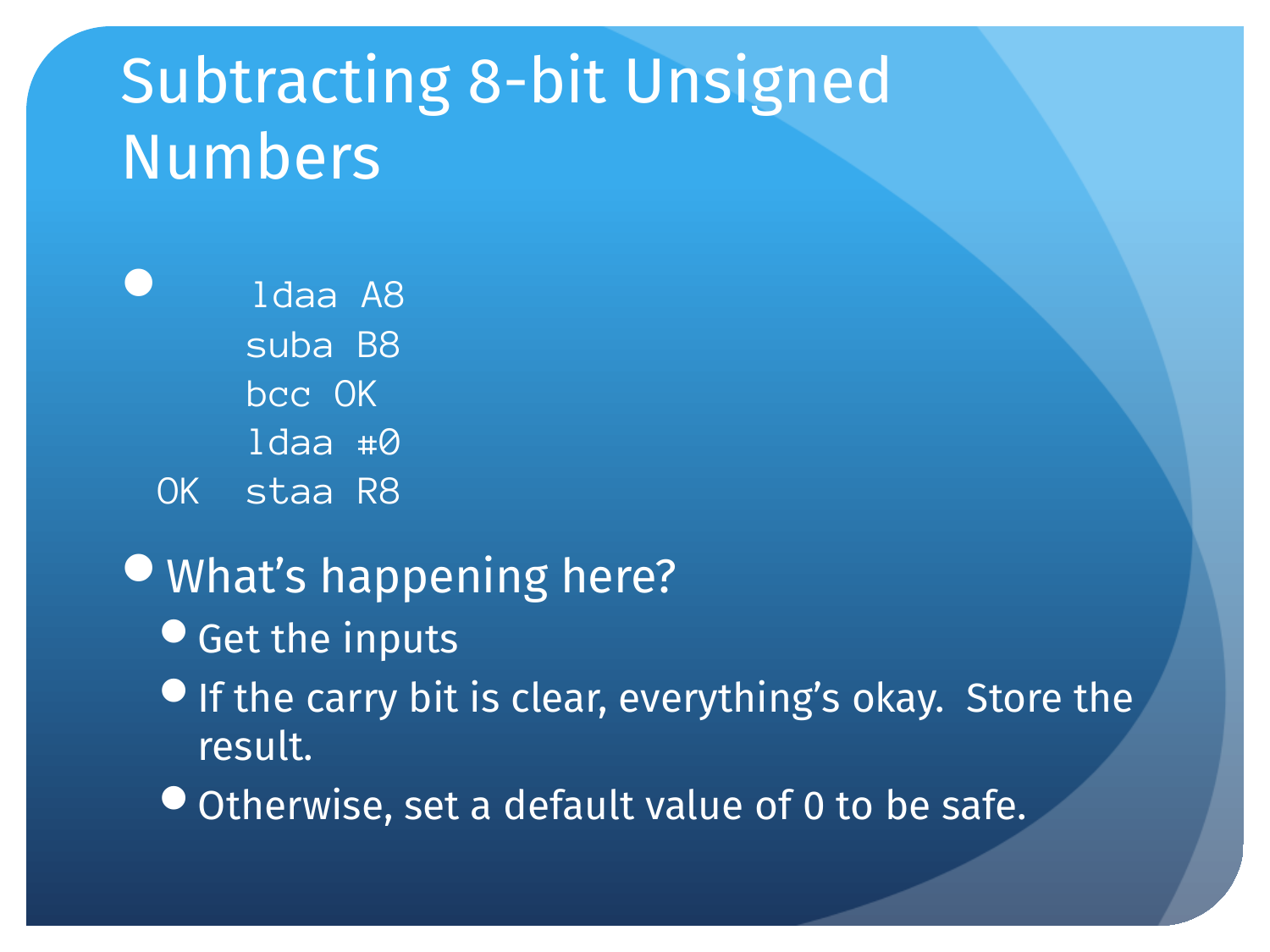

# Subtracting 8-bit Unsigned Numbers
   ldaa A8
    suba B8
    bcc OK
    ldaa #0
OK  staa R8
What’s happening here?
Get the inputs
If the carry bit is clear, everything’s okay.  Store the result.
Otherwise, set a default value of 0 to be safe.